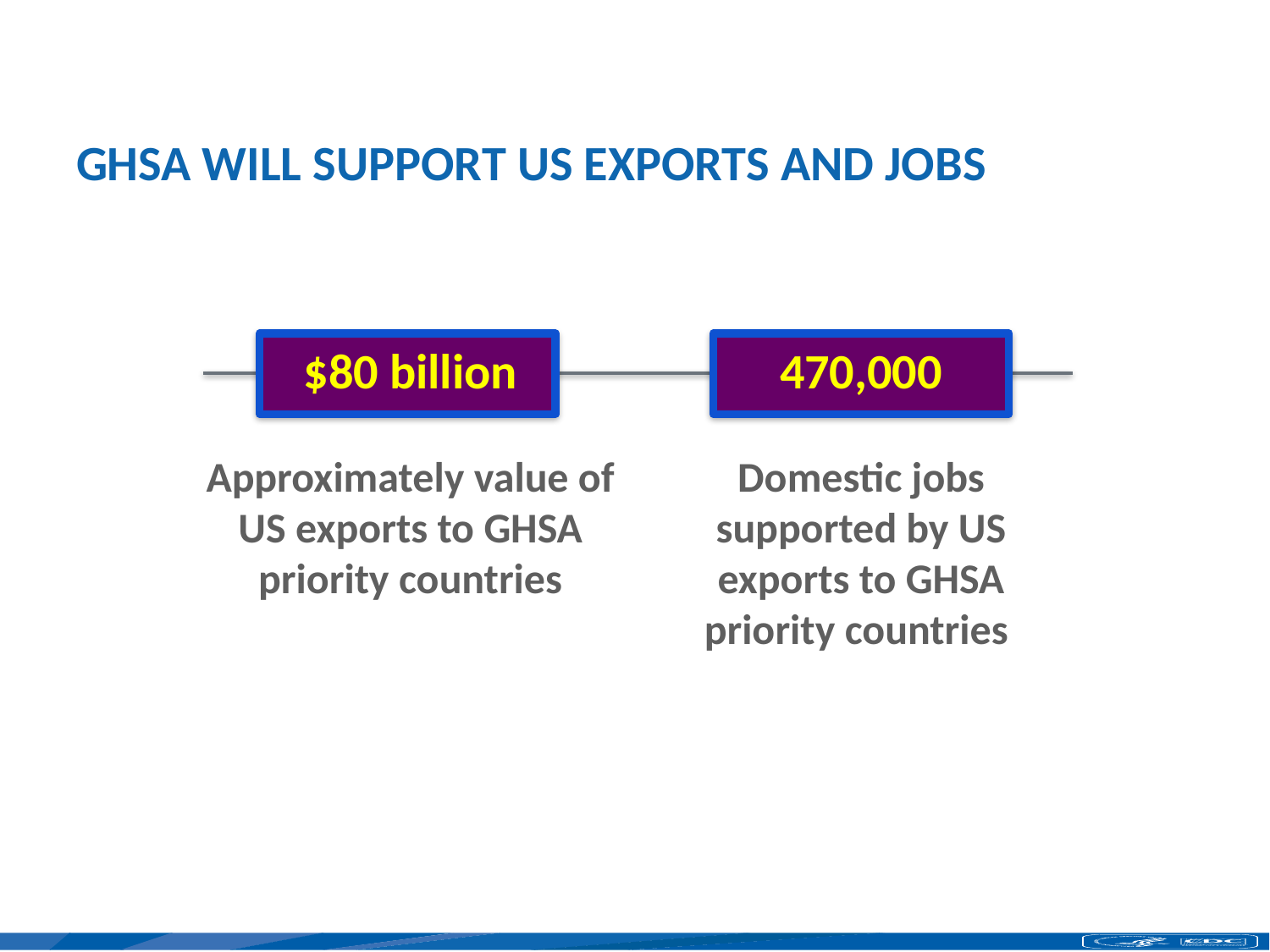

# GHSA WILL SUPPORT US EXPORTS AND JOBS

$80 billion

Approximately value of US exports to GHSA priority countries
470,000

Domestic jobs supported by US exports to GHSA priority countries